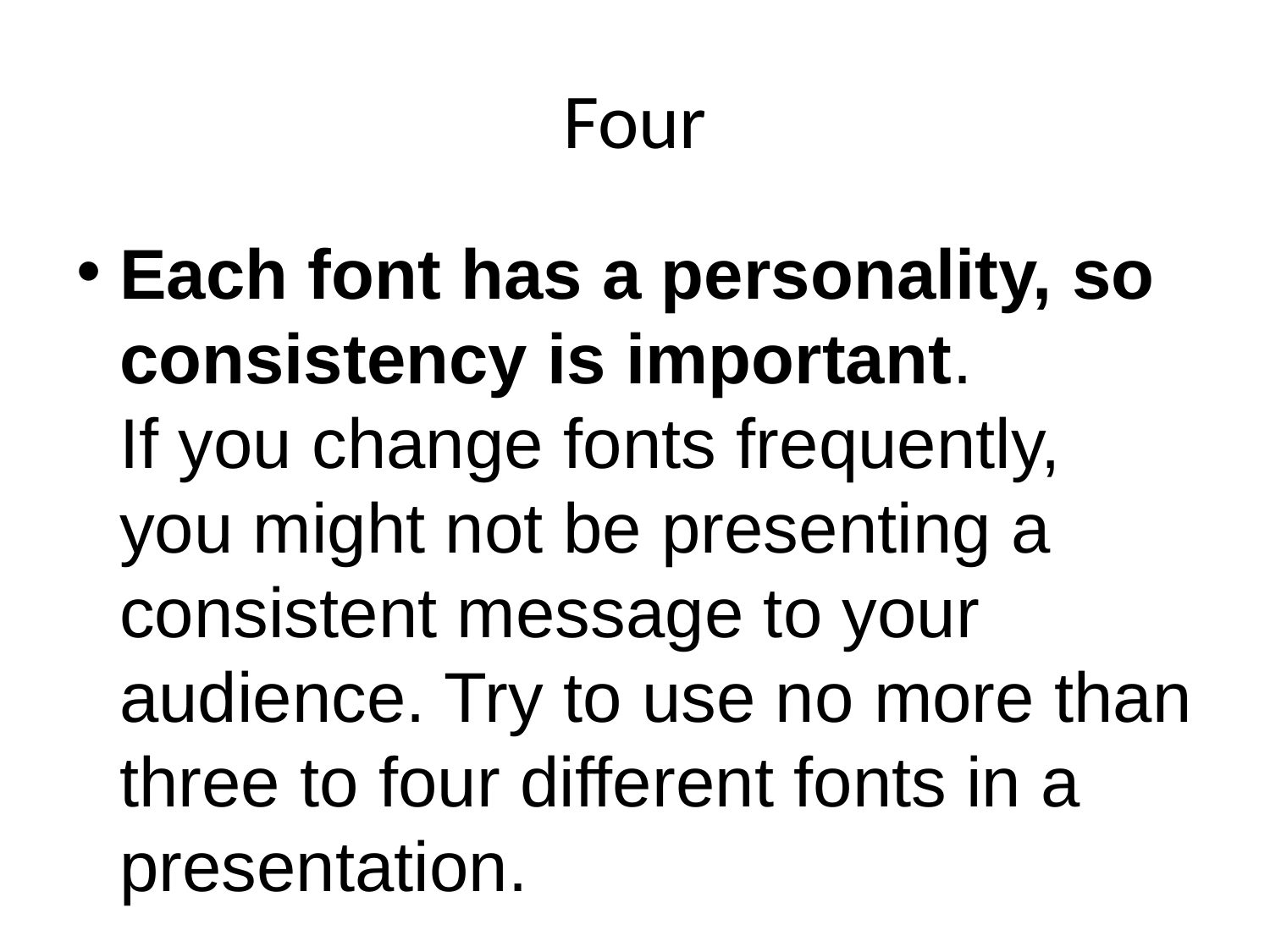

# Four
Each font has a personality, so consistency is important.
If you change fonts frequently, you might not be presenting a consistent message to your audience. Try to use no more than three to four different fonts in a presentation.